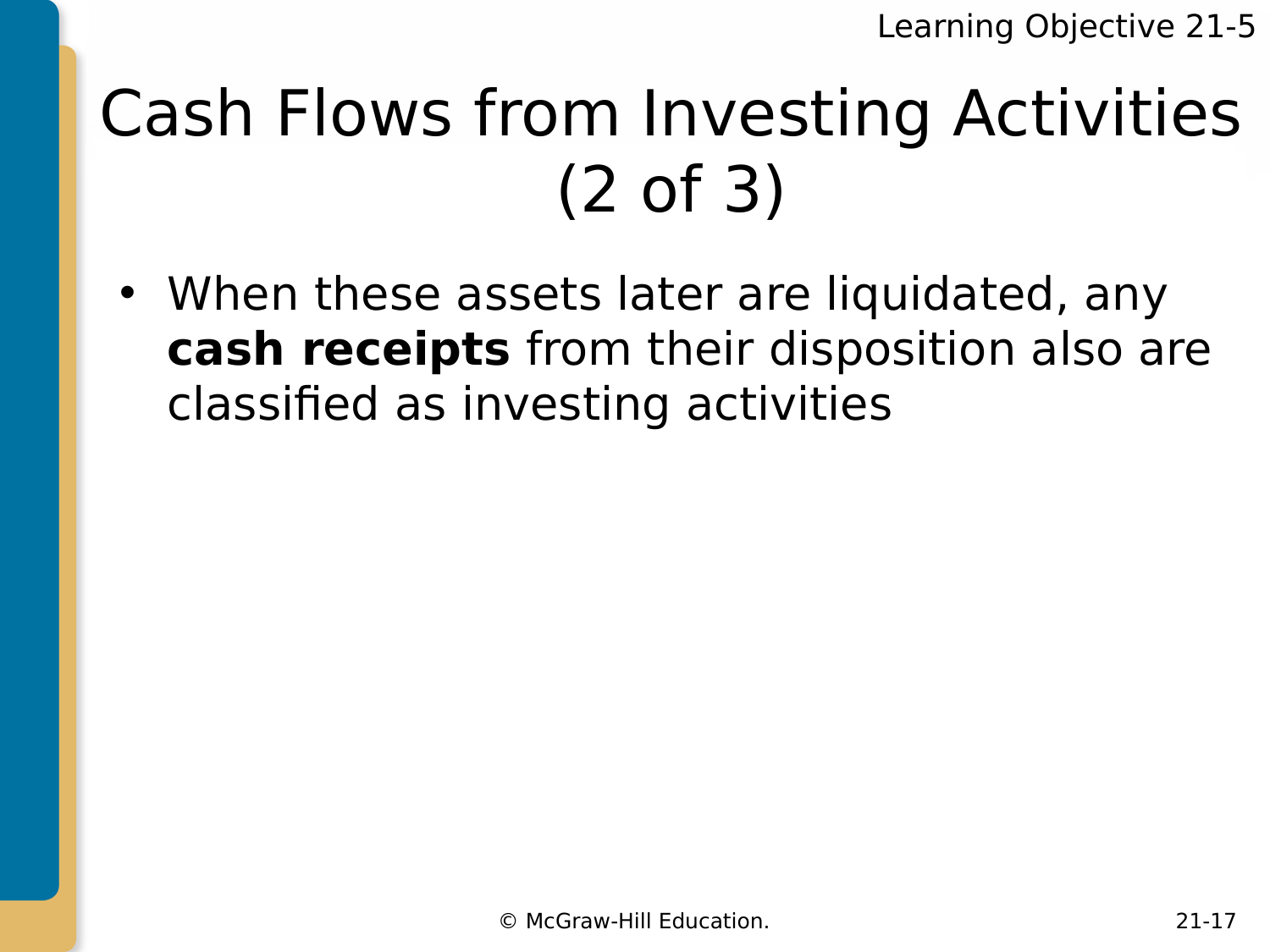

Learning Objective 21-5
# Cash Flows from Investing Activities (2 of 3)
When these assets later are liquidated, any cash receipts from their disposition also are classified as investing activities